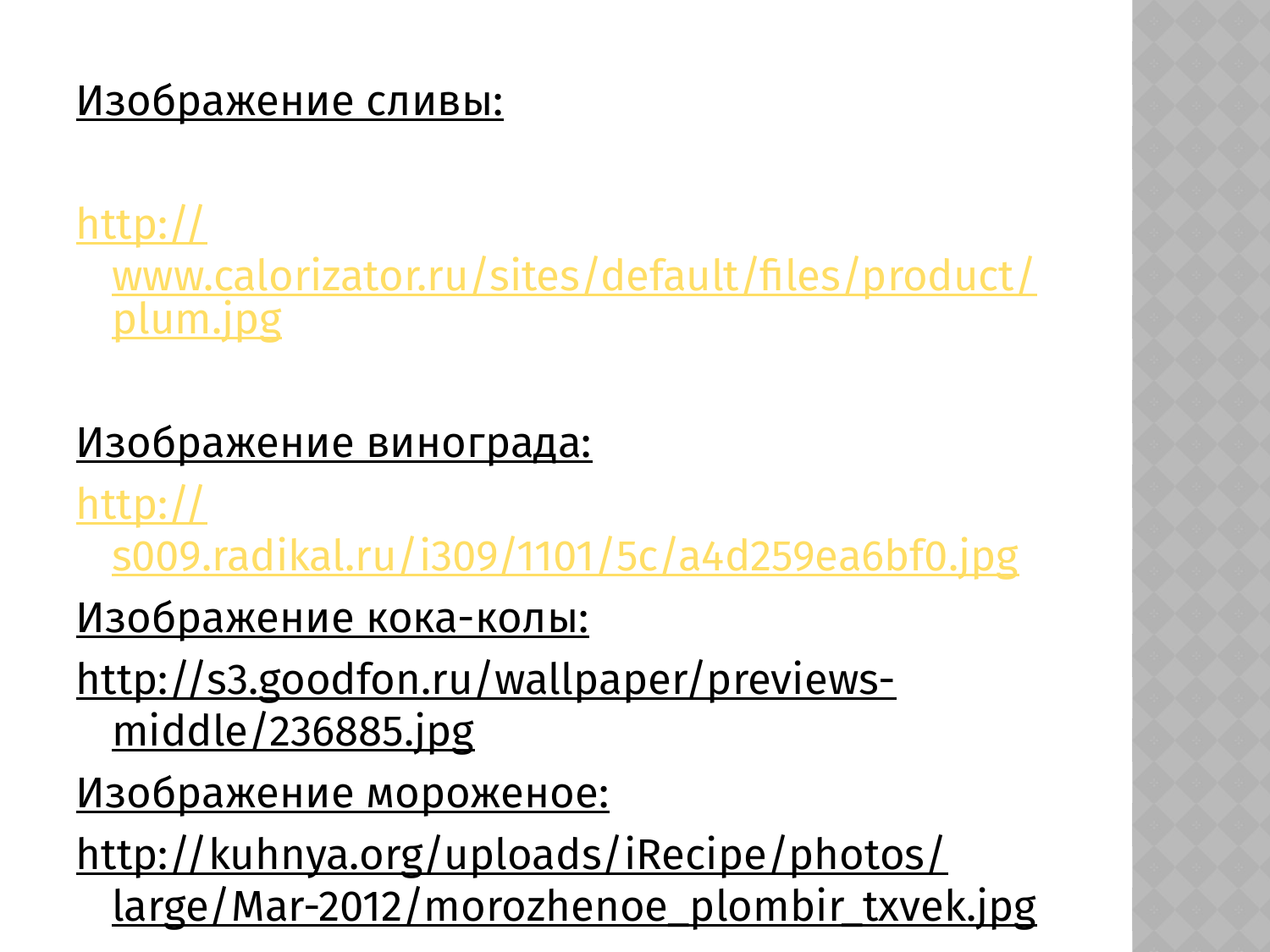

Изображение сливы:

http://www.calorizator.ru/sites/default/files/product/plum.jpg

Изображение винограда:
http://s009.radikal.ru/i309/1101/5c/a4d259ea6bf0.jpg
Изображение кока-колы:
http://s3.goodfon.ru/wallpaper/previews-middle/236885.jpg
Изображение мороженое:
http://kuhnya.org/uploads/iRecipe/photos/large/Mar-2012/morozhenoe_plombir_txvek.jpg